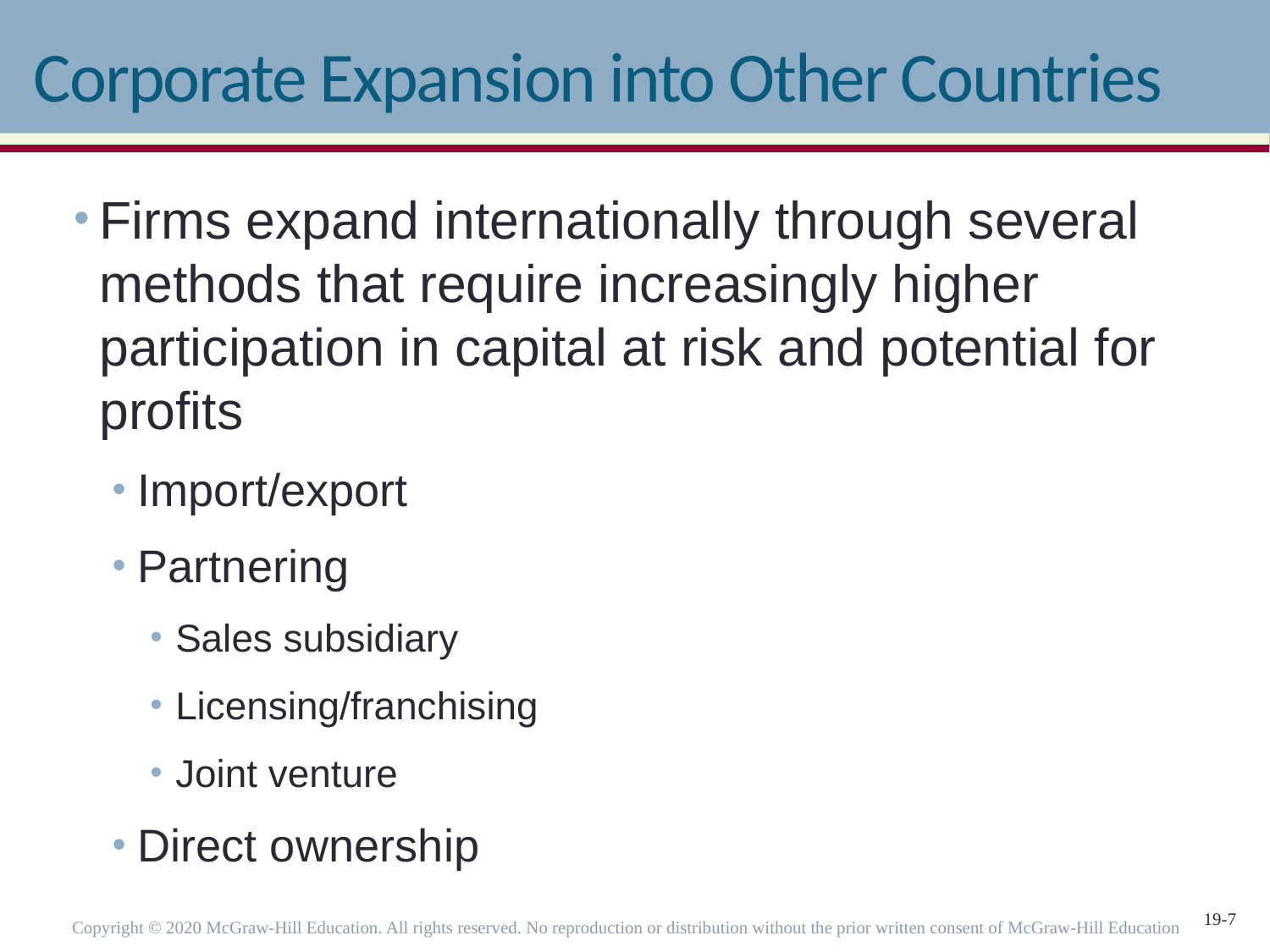

# Corporate Expansion into Other Countries
Firms expand internationally through several methods that require increasingly higher participation in capital at risk and potential for profits
Import/export
Partnering
Sales subsidiary
Licensing/franchising
Joint venture
Direct ownership
Copyright © 2020 McGraw-Hill Education. All rights reserved. No reproduction or distribution without the prior written consent of McGraw-Hill Education